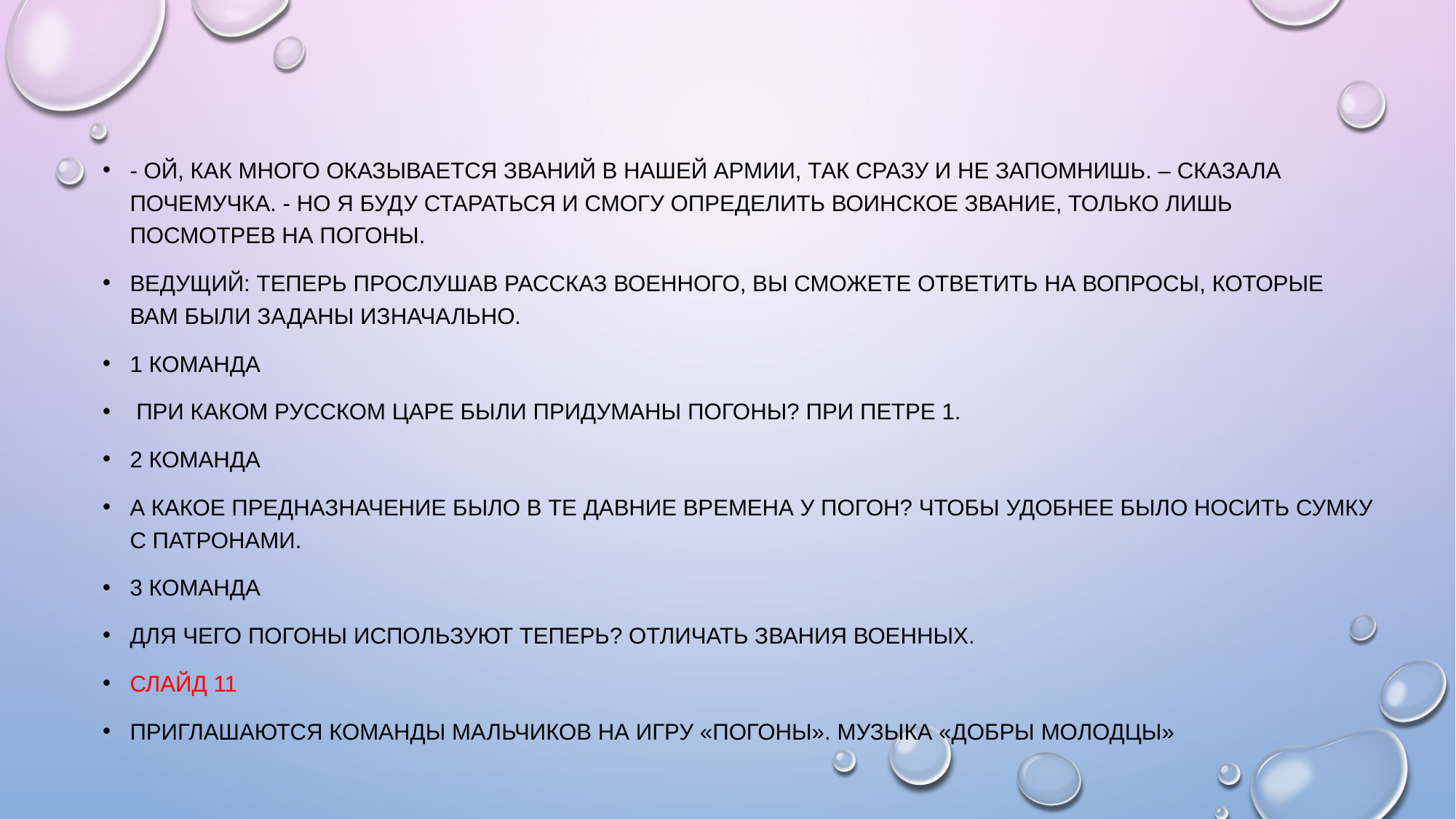

- Ой, как много оказывается званий в нашей армии, так сразу и не запомнишь. – Сказала Почемучка. - Но я буду стараться и смогу определить воинское звание, только лишь посмотрев на погоны.
ВЕДУЩИЙ: Теперь прослушав рассказ военного, вы сможете ответить на вопросы, которые вам были заданы изначально.
1 команда
 При каком русском царе были придуманы погоны? При Петре 1.
2 команда
А какое предназначение было в те давние времена у погон? Чтобы удобнее было носить сумку с патронами.
3 команда
Для чего погоны используют теперь? Отличать звания военных.
Слайд 11
Приглашаются команды мальчиков на игру «ПОГОНЫ». Музыка «ДОБРЫ МОЛОДЦЫ»